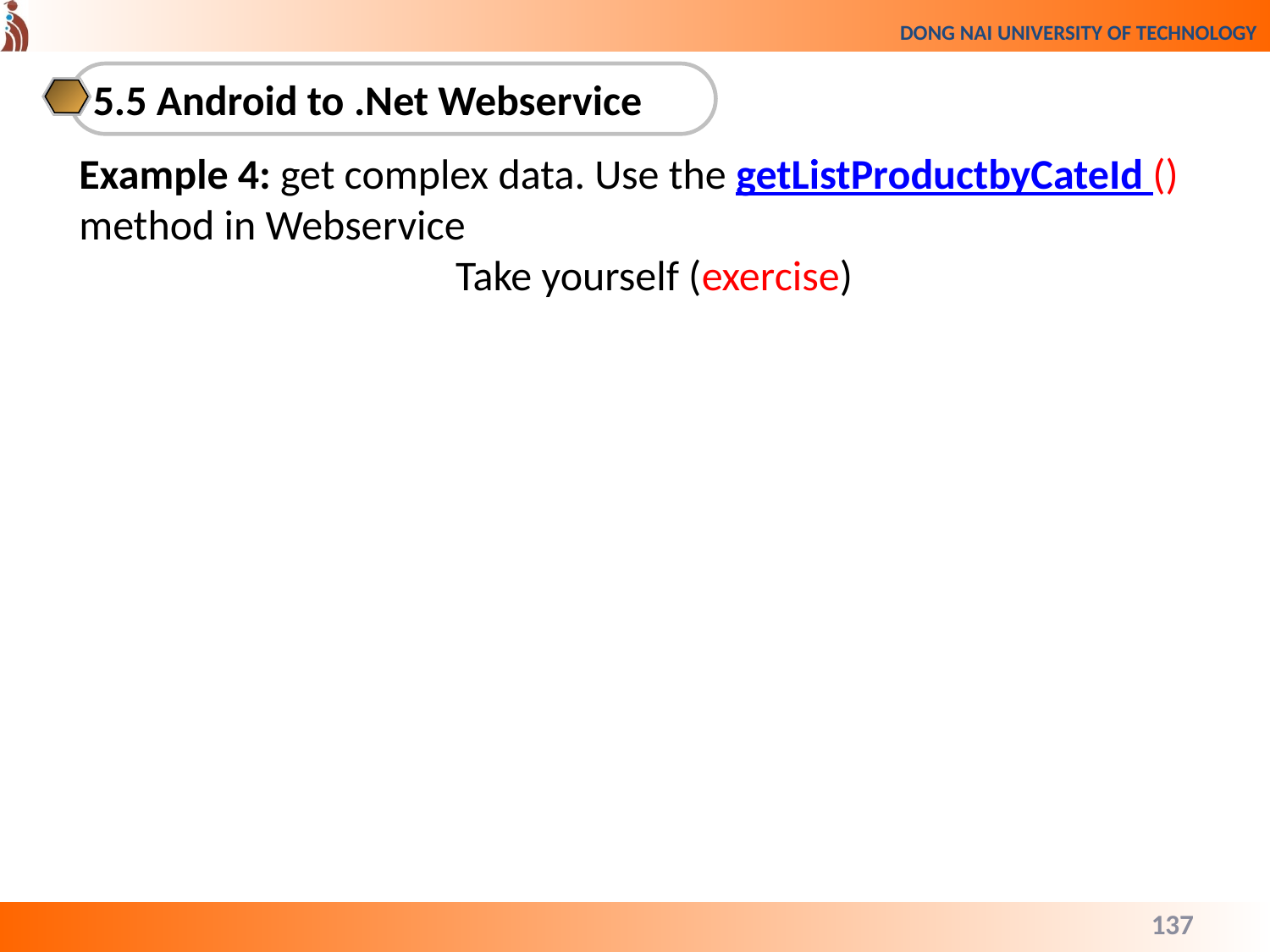

5.5 Android to .Net Webservice

Example 4: get complex data. Use the getListProductbyCateId () method in Webservice
Take yourself (exercise)
137